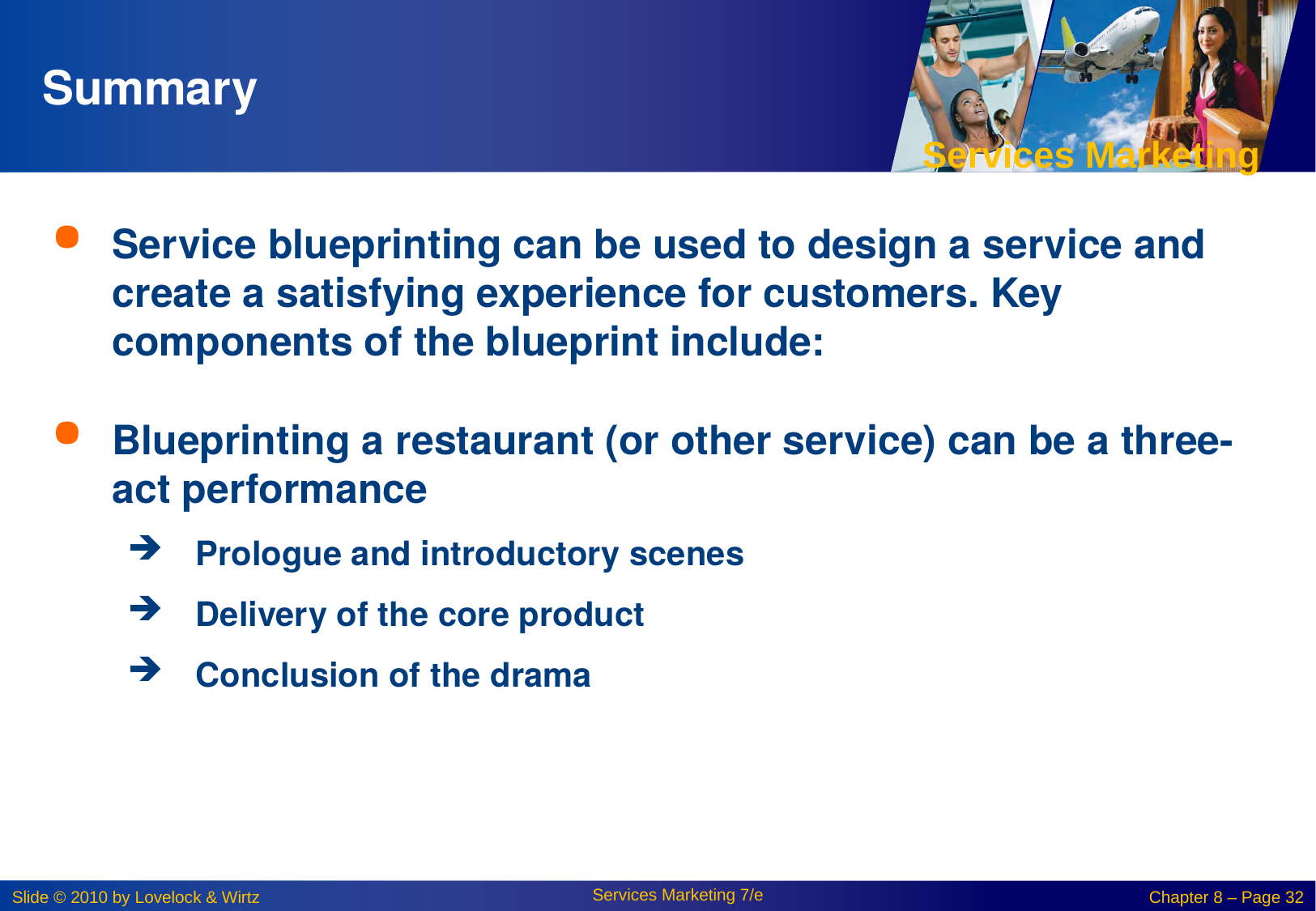

# Summary
Service blueprinting can be used to design a service and create a satisfying experience for customers. Key components of the blueprint include:
Blueprinting a restaurant (or other service) can be a three-act performance
Prologue and introductory scenes
Delivery of the core product
Conclusion of the drama